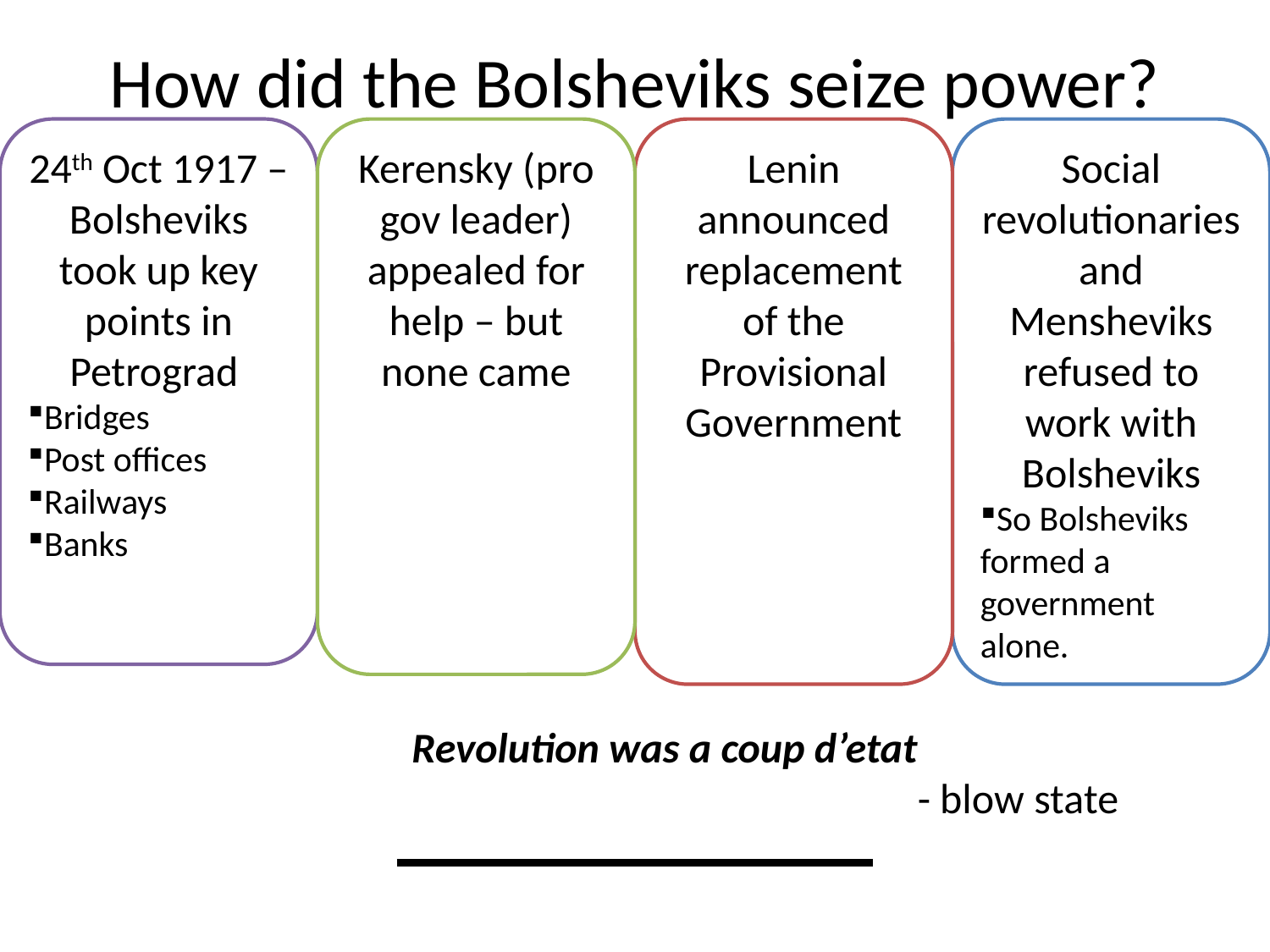

# How did the Bolsheviks seize power?
24th Oct 1917 – Bolsheviks took up key points in Petrograd
Bridges
Post offices
Railways
Banks
Kerensky (pro gov leader) appealed for help – but none came
Lenin announced replacement of the Provisional Government

Social revolutionaries and Mensheviks refused to work with Bolsheviks
So Bolsheviks formed a government alone.
Revolution was a coup d’etat
- blow state